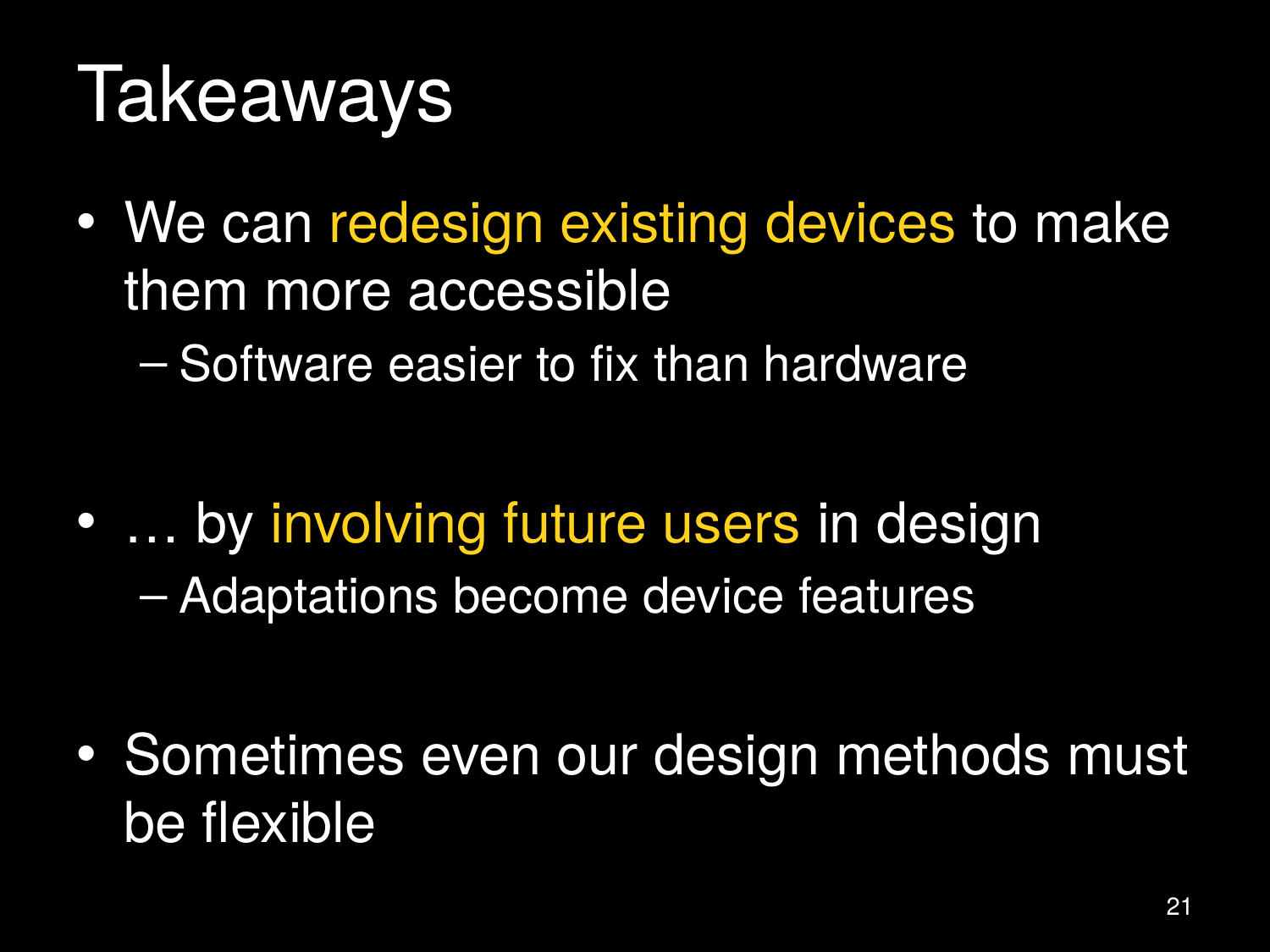

# Takeaways
We can redesign existing devices to make them more accessible
Software easier to fix than hardware

… by involving future users in design
Adaptations become device features

Sometimes even our design methods must be flexible

21